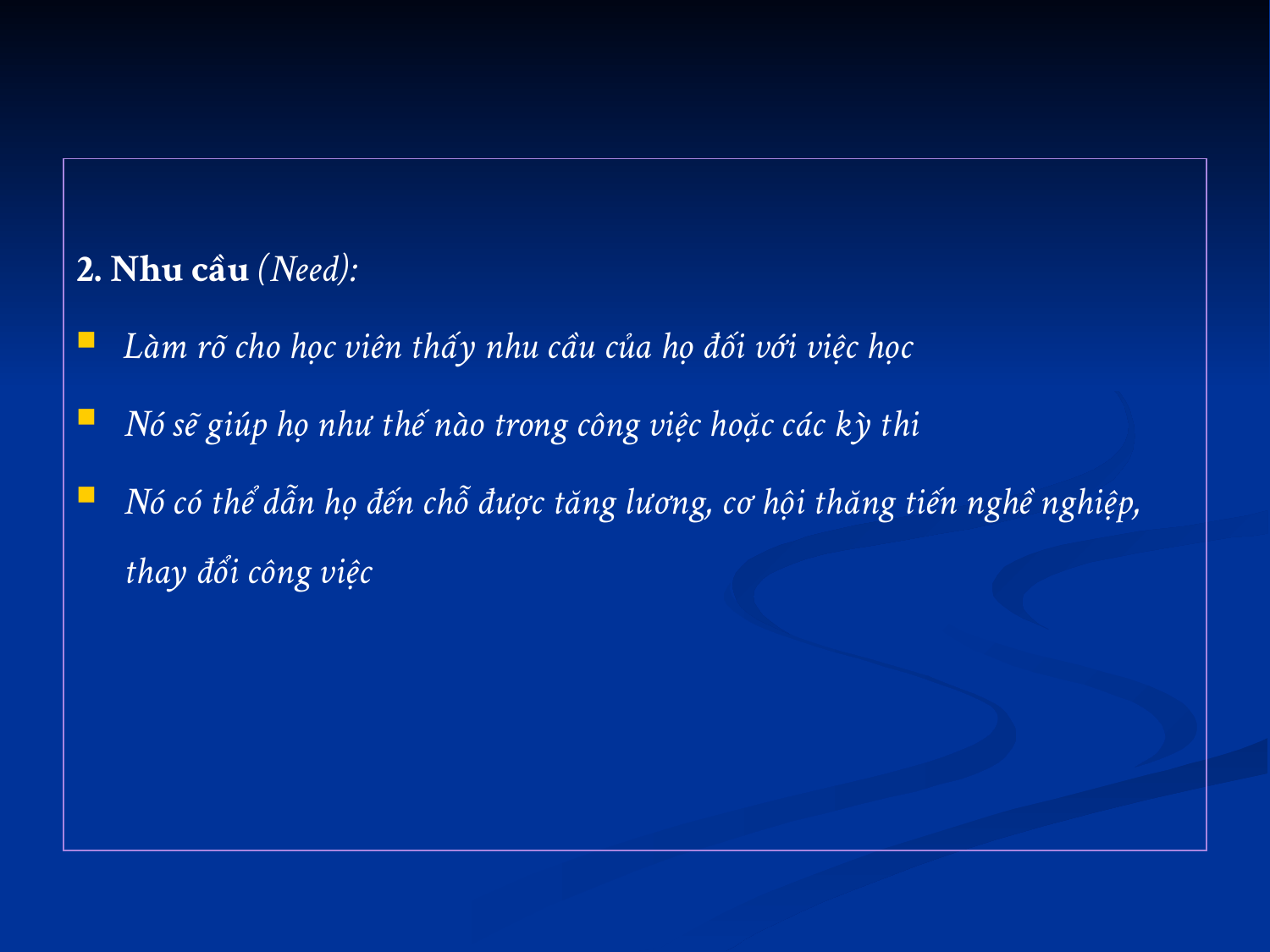

2. Nhu cầu (Need):
Làm rõ cho học viên thấy nhu cầu của họ đối với việc học
Nó sẽ giúp họ như thế nào trong công việc hoặc các kỳ thi
Nó có thể dẫn họ đến chỗ được tăng lương, cơ hội thăng tiến nghề nghiệp, thay đổi công việc